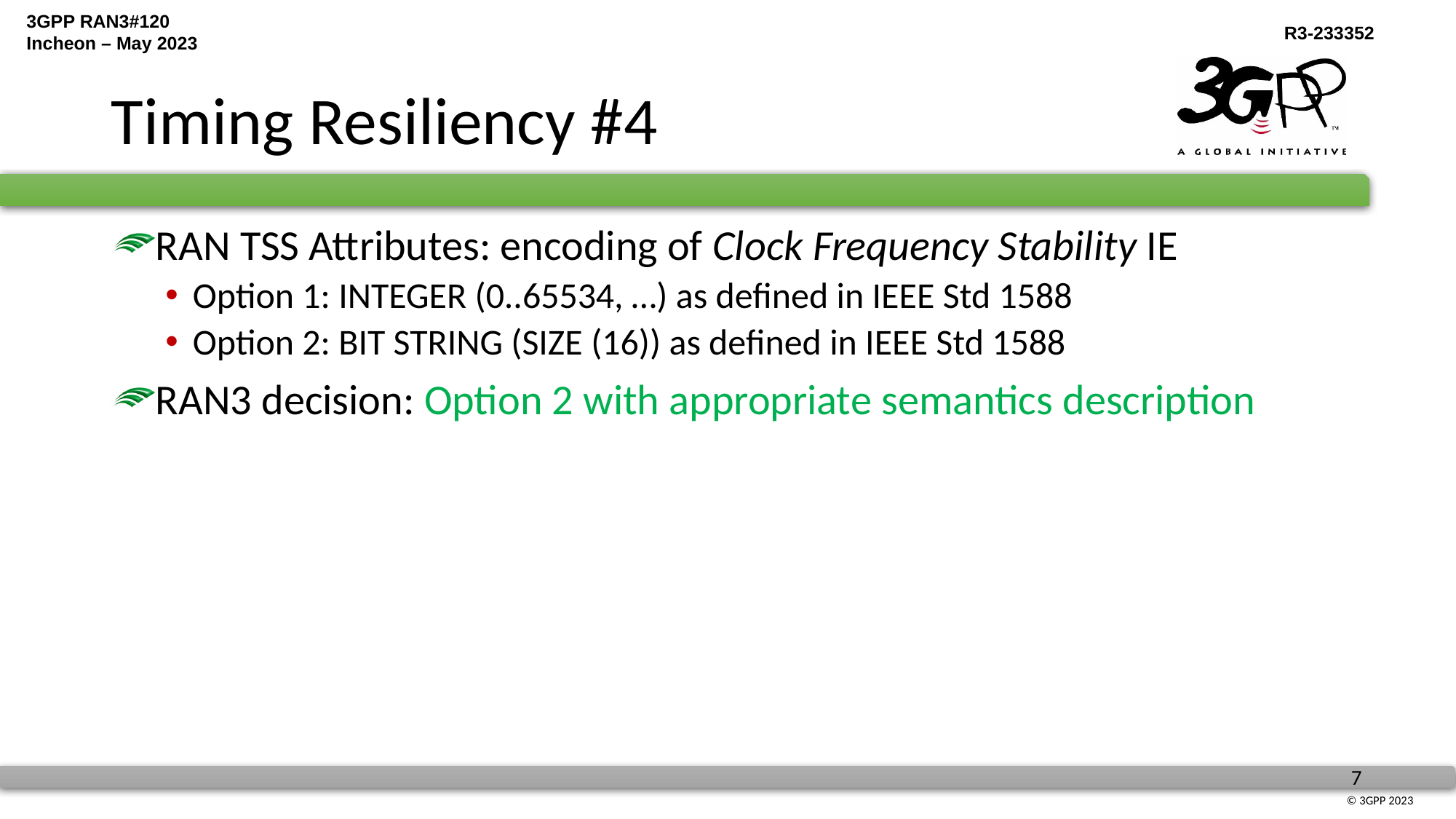

# Timing Resiliency #4
RAN TSS Attributes: encoding of Clock Frequency Stability IE
Option 1: INTEGER (0..65534, …) as defined in IEEE Std 1588
Option 2: BIT STRING (SIZE (16)) as defined in IEEE Std 1588
RAN3 decision: Option 2 with appropriate semantics description